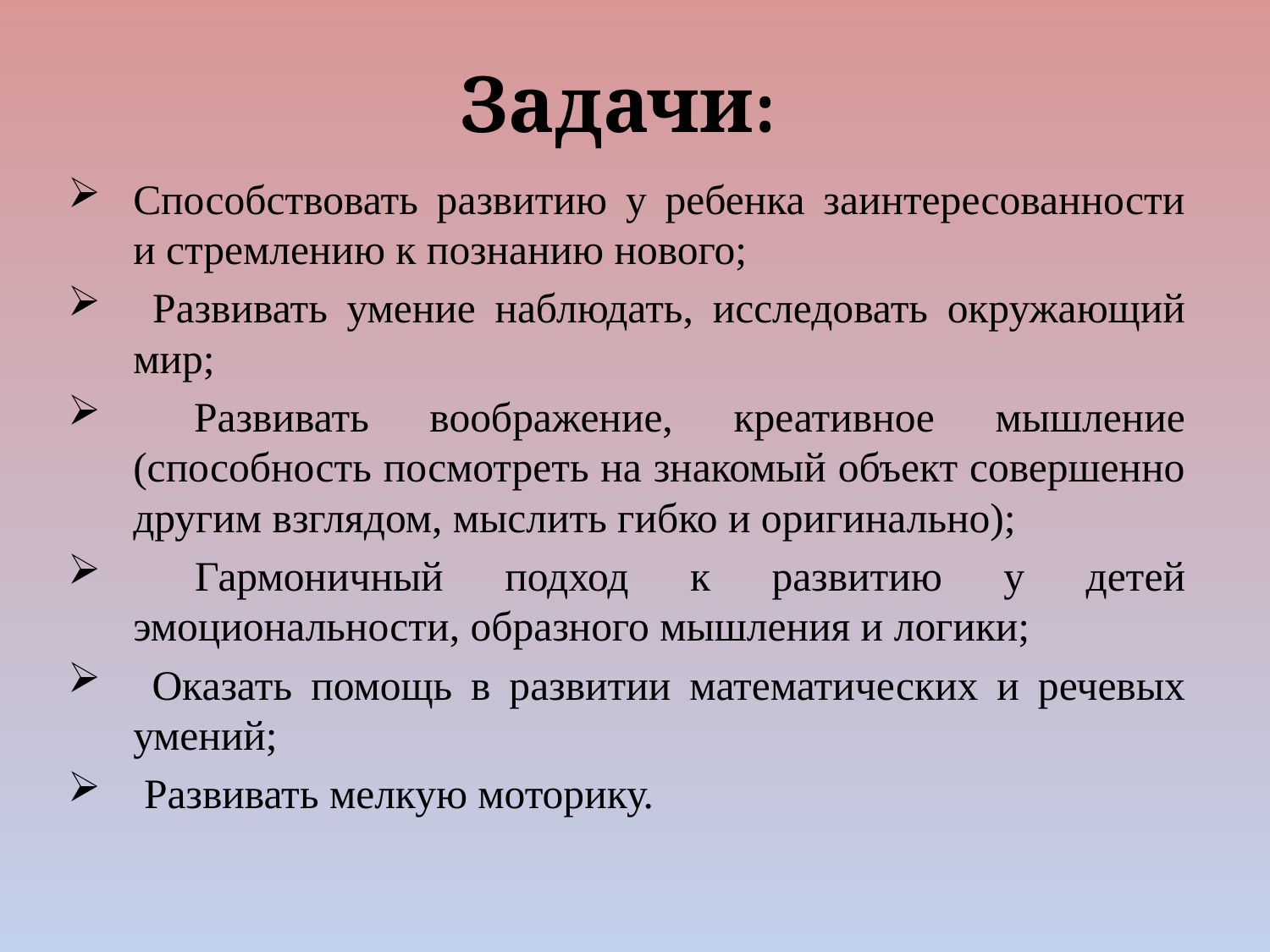

# Задачи:
Способствовать развитию у ребенка заинтересованности и стремлению к познанию нового;
 Развивать умение наблюдать, исследовать окружающий мир;
 Развивать воображение, креативное мышление (способность посмотреть на знакомый объект совершенно другим взглядом, мыслить гибко и оригинально);
 Гармоничный подход к развитию у детей эмоциональности, образного мышления и логики;
 Оказать помощь в развитии математических и речевых умений;
 Развивать мелкую моторику.